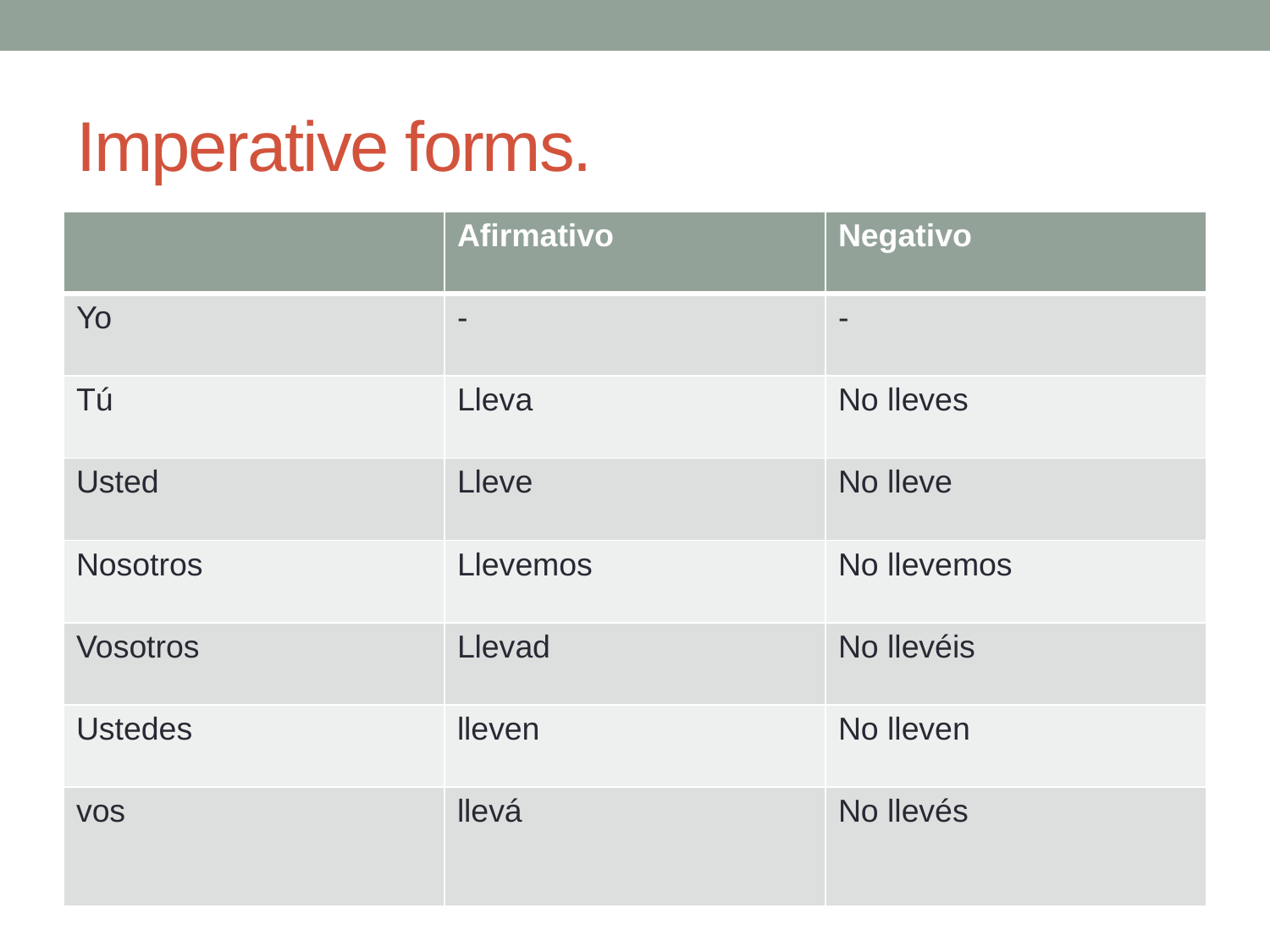

# Imperative forms.
|  | Afirmativo | Negativo |
| --- | --- | --- |
| Yo | - | - |
| Tú | Lleva | No lleves |
| Usted | Lleve | No lleve |
| Nosotros | Llevemos | No llevemos |
| Vosotros | Llevad | No llevéis |
| Ustedes | lleven | No lleven |
| vos | llevá | No llevés |